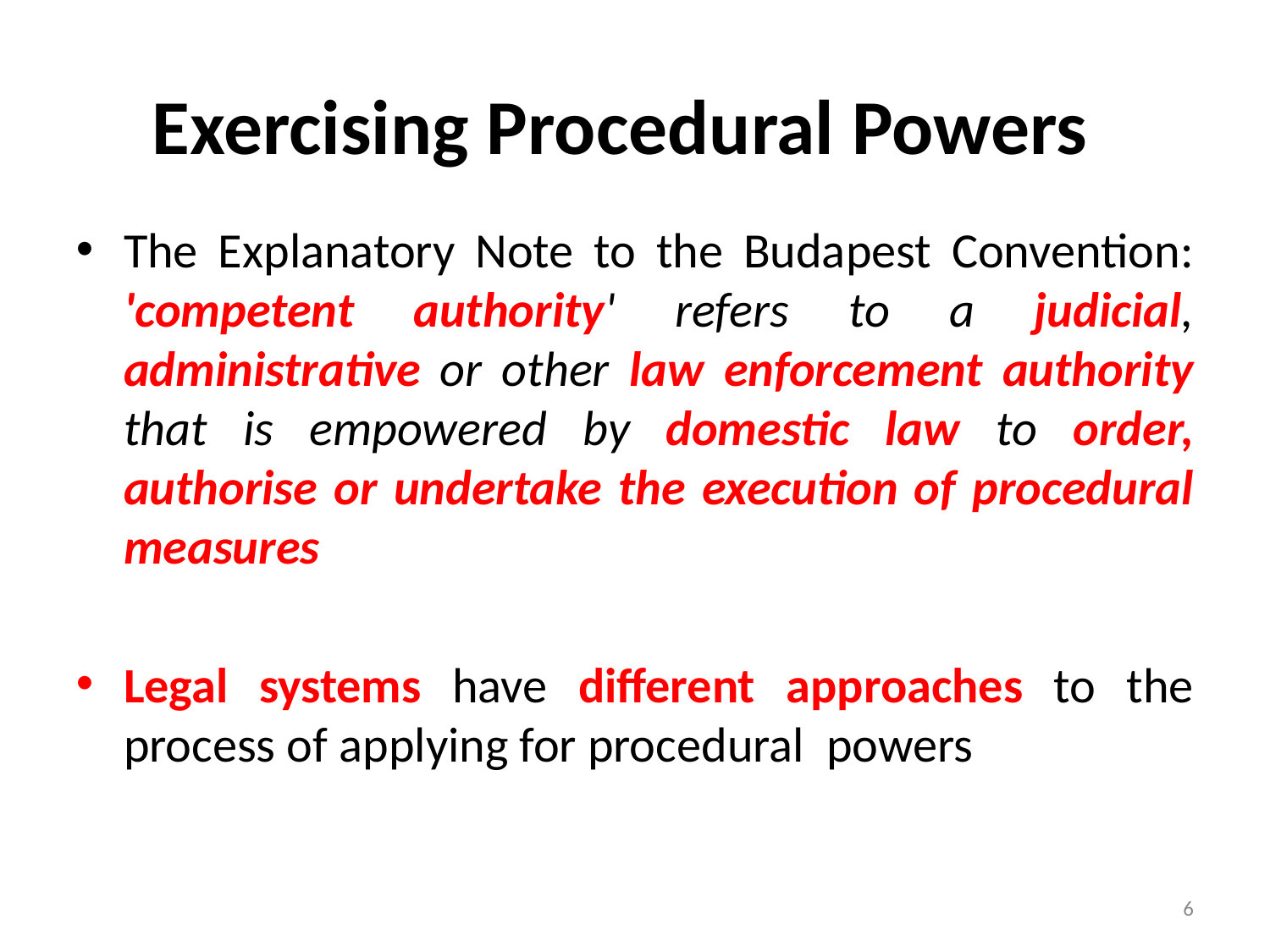

# Exercising Procedural Powers
The Explanatory Note to the Budapest Convention: 'competent authority' refers to a judicial, administrative or other law enforcement authority that is empowered by domestic law to order, authorise or undertake the execution of procedural measures

Legal systems have different approaches to the process of applying for procedural  powers
6